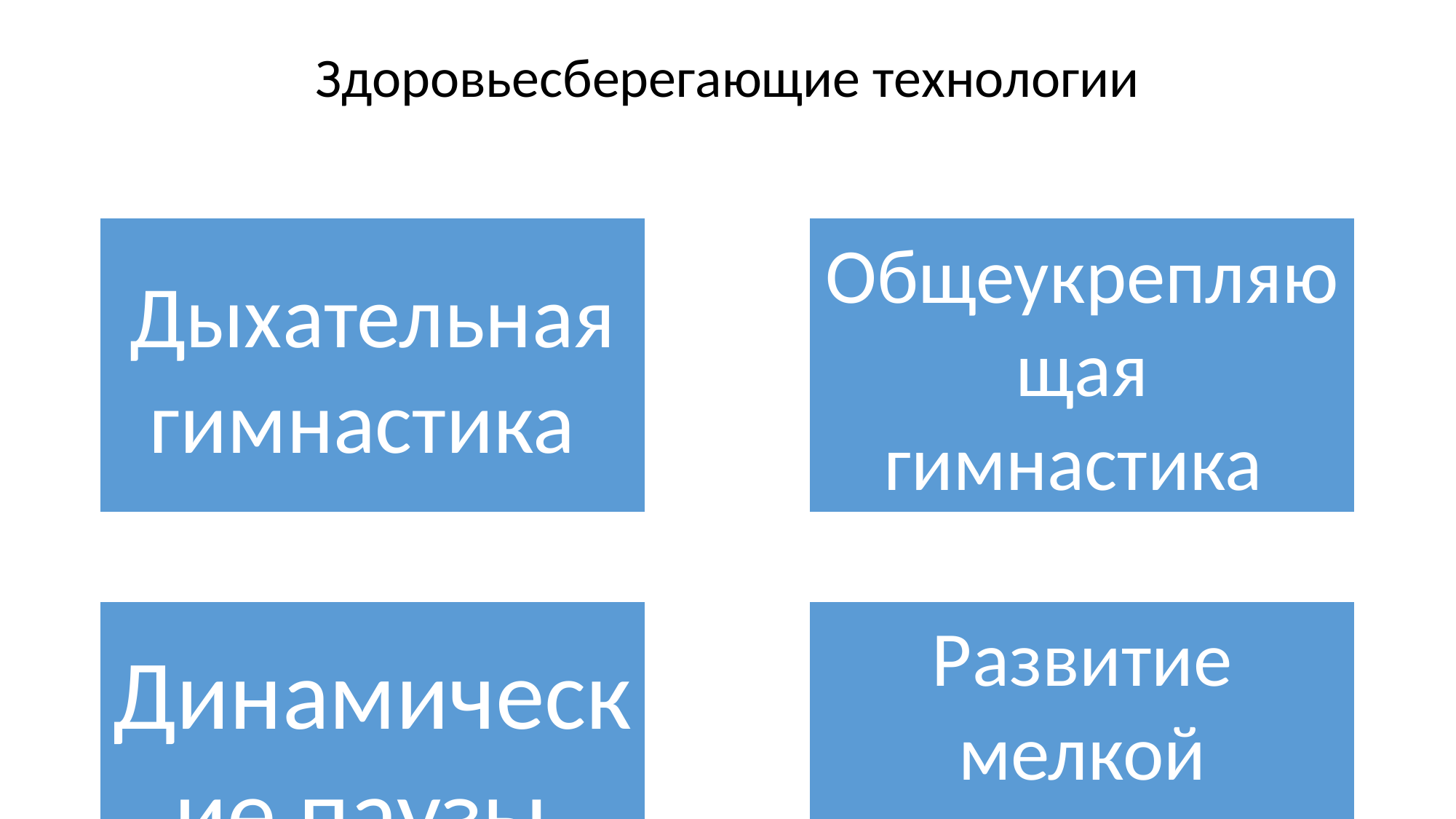

# Здоровьесберегающие технологии
Дыхательная гимнастика
Общеукрепляющая гимнастика